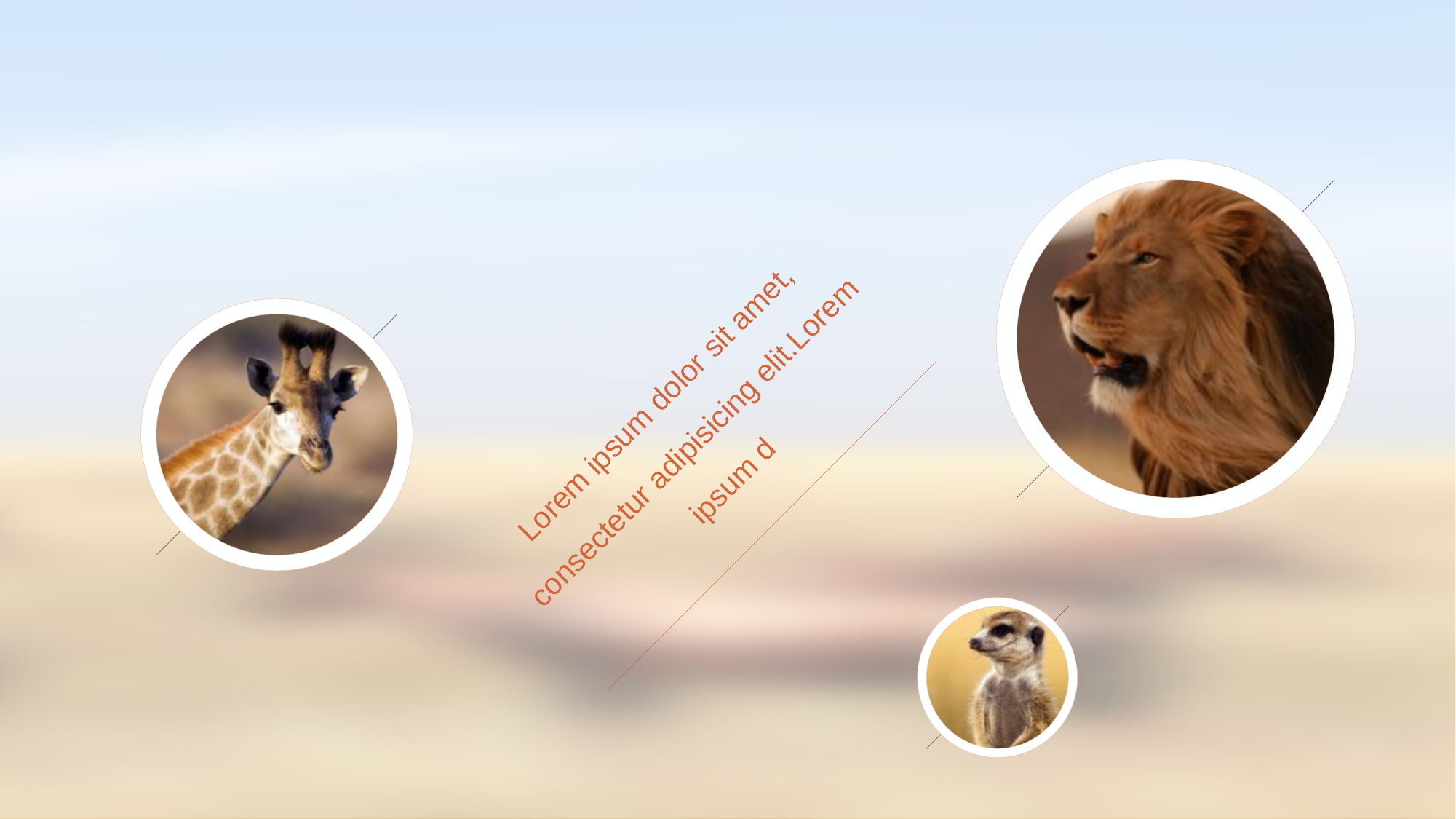

Lorem ipsum dolor sit amet, consectetur adipisicing elit.Lorem ipsum d